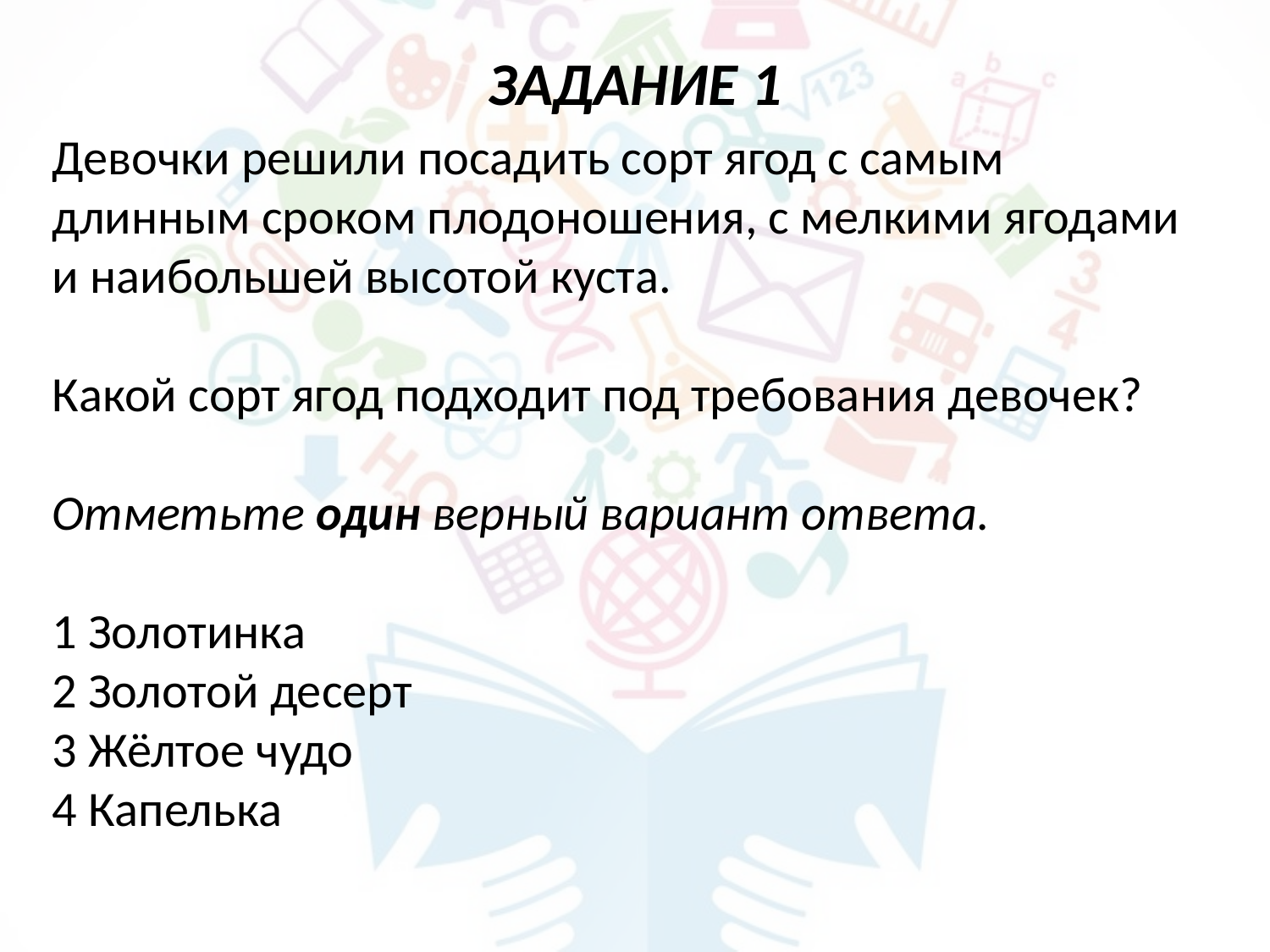

# ЗАДАНИЕ 1
Девочки решили посадить сорт ягод с самым длинным сроком плодоношения, с мелкими ягодами и наибольшей высотой куста.
Какой сорт ягод подходит под требования девочек?
Отметьте один верный вариант ответа.
1 Золотинка
2 Золотой десерт
3 Жёлтое чудо
4 Капелька